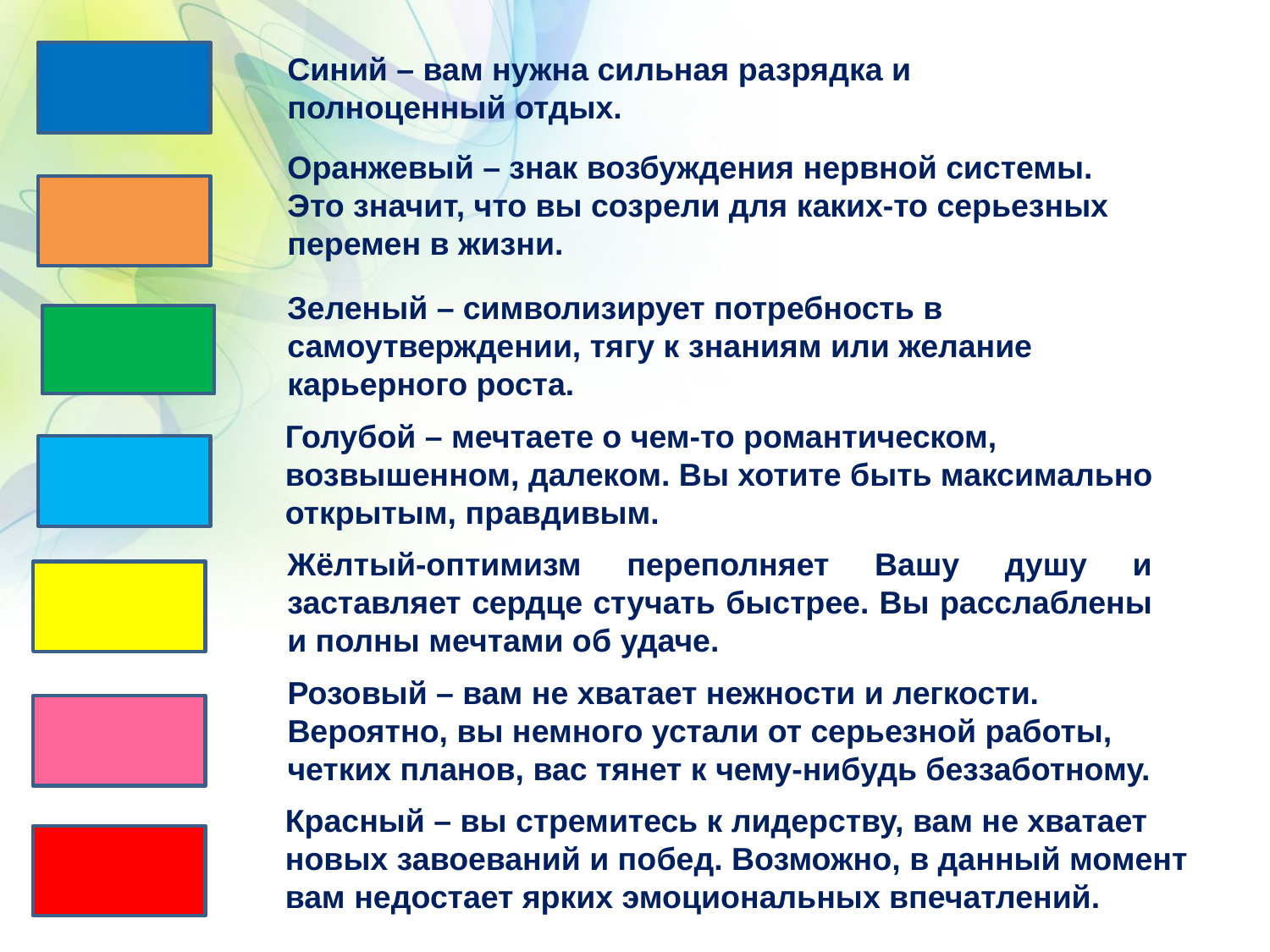

Синий – вам нужна сильная разрядка и полноценный отдых.

Оранжевый – знак возбуждения нервной системы. Это значит, что вы созрели для каких-то серьезных перемен в жизни.

Зеленый – символизирует потребность в самоутверждении, тягу к знаниям или желание карьерного роста.

Голубой – мечтаете о чем-то романтическом, возвышенном, далеком. Вы хотите быть максимально открытым, правдивым.

Жёлтый-оптимизм переполняет Вашу душу и заставляет сердце стучать быстрее. Вы расслаблены и полны мечтами об удаче.

Розовый – вам не хватает нежности и легкости. Вероятно, вы немного устали от серьезной работы, четких планов, вас тянет к чему-нибудь беззаботному.

Красный – вы стремитесь к лидерству, вам не хватает новых завоеваний и побед. Возможно, в данный момент вам недостает ярких эмоциональных впечатлений.